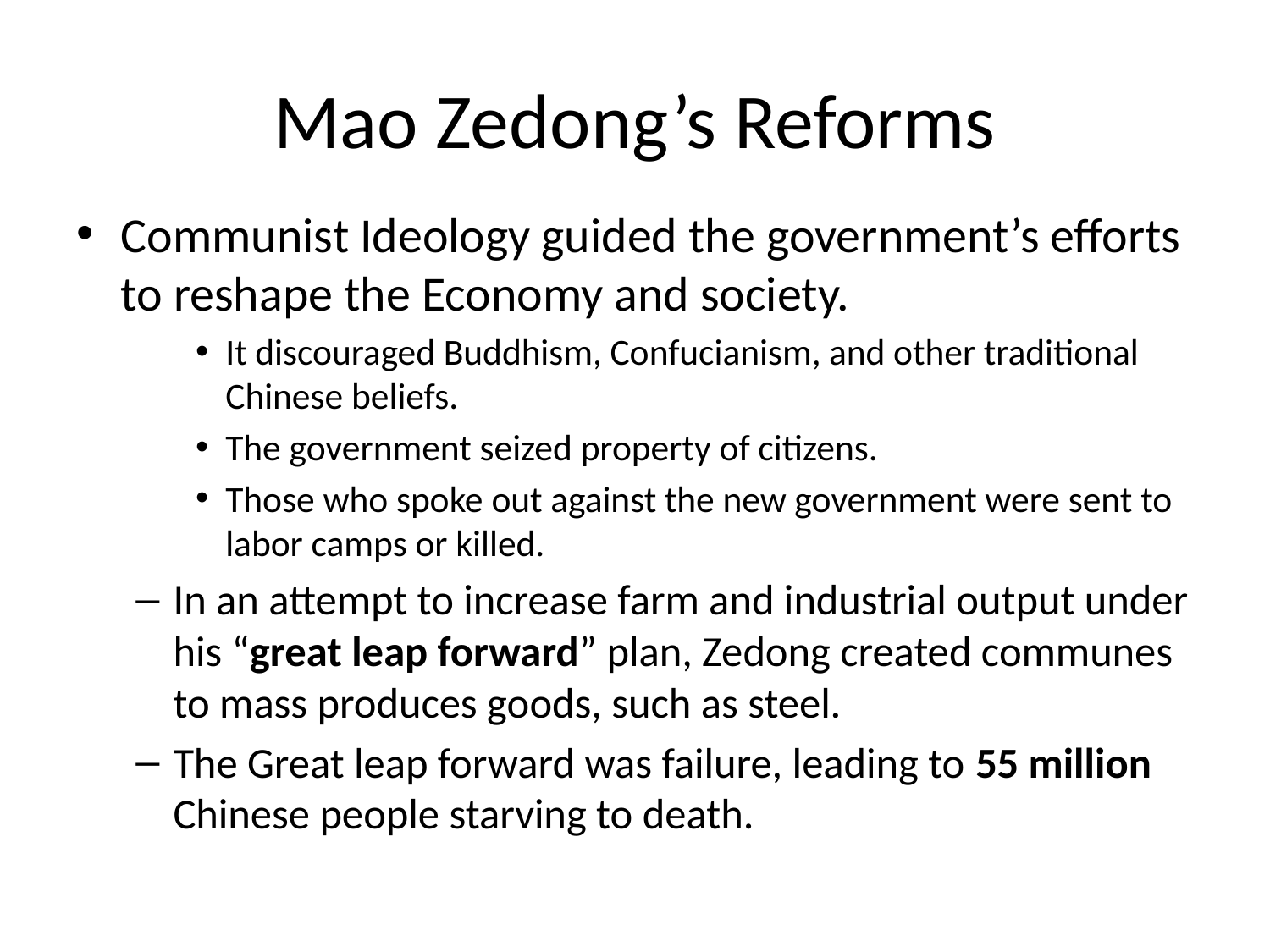

# Mao Zedong’s Reforms
Communist Ideology guided the government’s efforts to reshape the Economy and society.
It discouraged Buddhism, Confucianism, and other traditional Chinese beliefs.
The government seized property of citizens.
Those who spoke out against the new government were sent to labor camps or killed.
In an attempt to increase farm and industrial output under his “great leap forward” plan, Zedong created communes to mass produces goods, such as steel.
The Great leap forward was failure, leading to 55 million Chinese people starving to death.